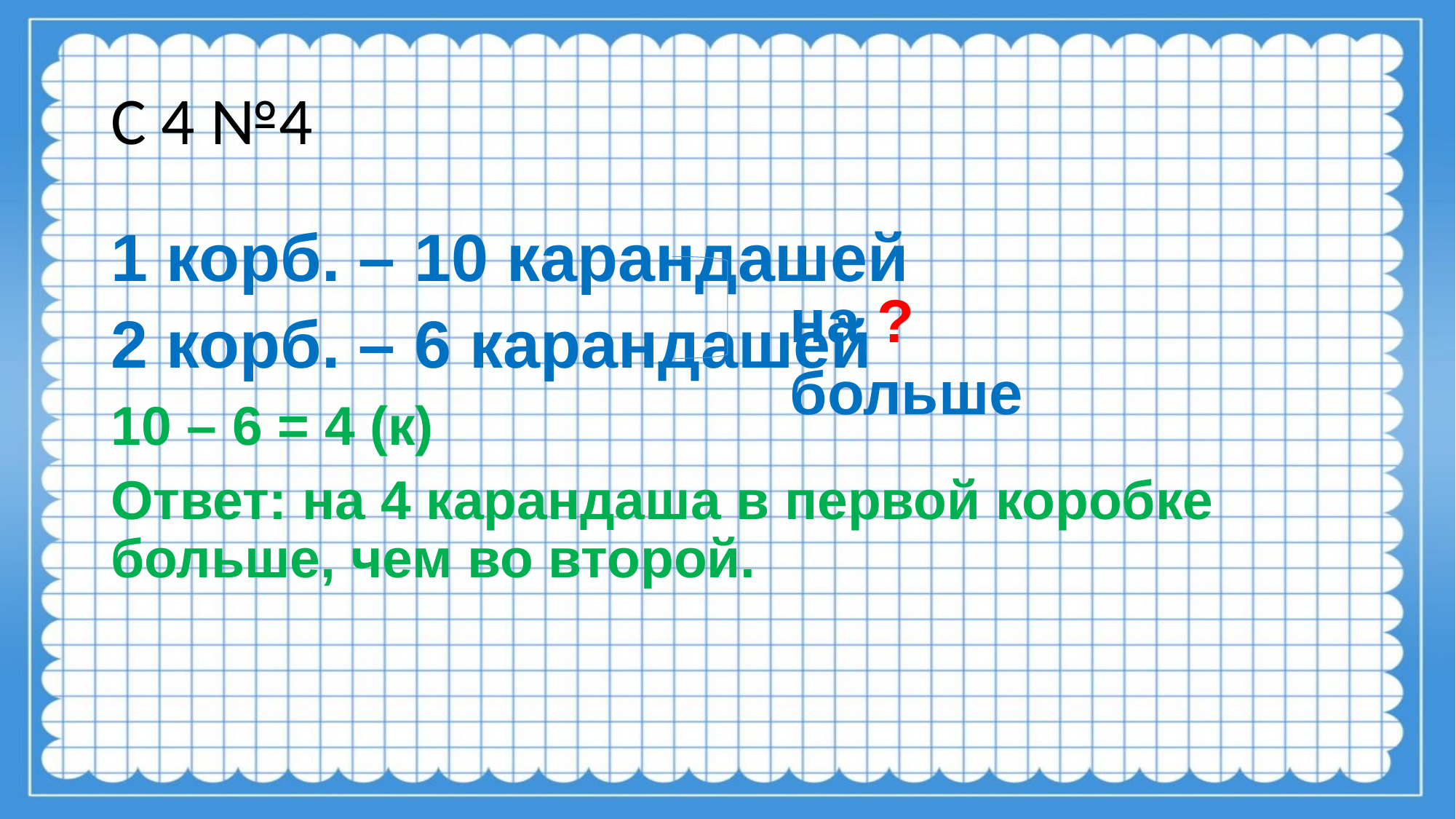

# С 4 №4
1 корб. – 10 карандашей
2 корб. – 6 карандашей
10 – 6 = 4 (к)
Ответ: на 4 карандаша в первой коробке больше, чем во второй.

на ? больше